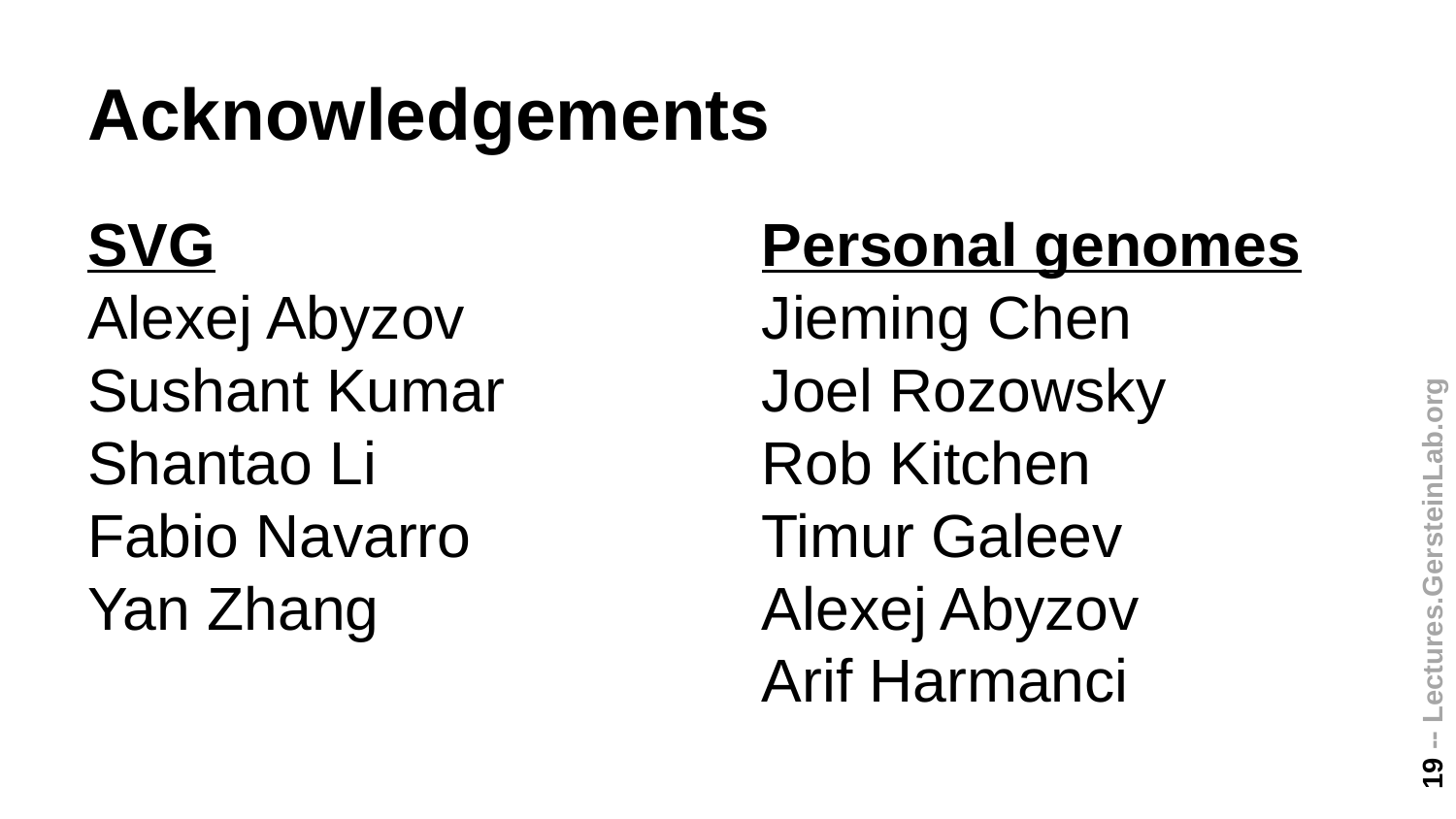

# Acknowledgements
SVG
Alexej Abyzov
Sushant Kumar
Shantao Li
Fabio Navarro
Yan Zhang

Personal genomes
Jieming Chen
Joel Rozowsky
Rob Kitchen
Timur Galeev
Alexej Abyzov
Arif Harmanci